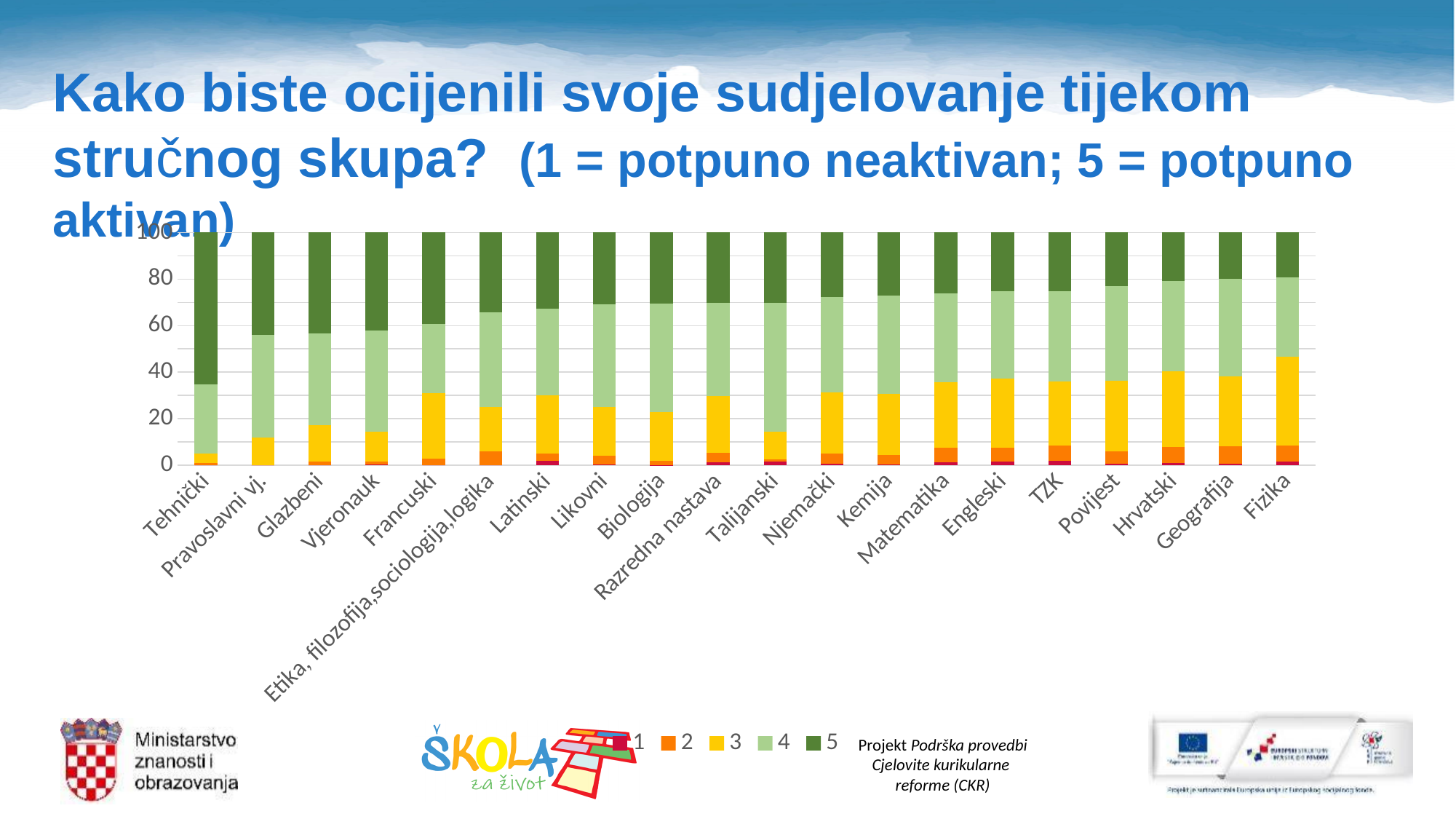

Kako biste ocijenili svoje sudjelovanje tijekom stručnog skupa?  (1 = potpuno neaktivan; 5 = potpuno aktivan)

### Chart

| Category |  |  |  |  |  |
|---|---|---|---|---|---|
| Tehnički | 0.0 | 0.9803921568627451 | 3.9215686274509802 | 29.901960784313726 | 65.19607843137256 |
| Pravoslavni vj. | 0.0 | 0.0 | 12.0 | 44.0 | 44.0 |
| Glazbeni | 0.0 | 1.574803149606299 | 15.748031496062993 | 39.37007874015748 | 43.30708661417323 |
| Vjeronauk | 0.4008016032064128 | 1.3026052104208417 | 12.725450901803606 | 43.38677354709419 | 42.18436873747495 |
| Francuski | 0.0 | 2.8169014084507045 | 28.169014084507044 | 29.577464788732392 | 39.436619718309856 |
| Etika, filozofija,sociologija,logika | 0.0 | 5.978260869565218 | 19.021739130434785 | 40.76086956521739 | 34.23913043478261 |
| Latinski | 1.7241379310344827 | 3.4482758620689653 | 25.0 | 37.06896551724138 | 32.758620689655174 |
| Likovni | 0.38022813688212925 | 3.802281368821293 | 20.912547528517113 | 44.106463878327 | 30.798479087452474 |
| Biologija | 0.16025641025641024 | 1.7628205128205128 | 20.833333333333336 | 46.794871794871796 | 30.448717948717945 |
| Razredna nastava | 1.2016718913270636 | 3.9968652037617556 | 24.47753396029258 | 40.07314524555904 | 30.250783699059564 |
| Talijanski | 1.6129032258064515 | 0.8064516129032258 | 12.096774193548388 | 55.24193548387096 | 30.241935483870968 |
| Njemački | 0.7194244604316548 | 4.316546762589928 | 26.33093525179856 | 40.86330935251799 | 27.769784172661872 |
| Kemija | 0.46728971962616817 | 3.9719626168224296 | 26.168224299065418 | 42.28971962616823 | 27.102803738317753 |
| Matematika | 1.3333333333333335 | 6.2857142857142865 | 27.904761904761905 | 38.38095238095238 | 26.095238095238095 |
| Engleski | 1.4285714285714286 | 6.233766233766234 | 29.740259740259738 | 37.4025974025974 | 25.19480519480519 |
| TZK | 1.8072289156626504 | 6.626506024096386 | 27.710843373493976 | 38.75502008032129 | 25.100401606425706 |
| Povijest | 0.6525285481239804 | 5.383360522022838 | 30.179445350734095 | 40.78303425774878 | 23.00163132137031 |
| Hrvatski | 0.870253164556962 | 7.041139240506329 | 32.436708860759495 | 38.924050632911396 | 20.72784810126582 |
| Geografija | 0.7614213197969544 | 7.3604060913705585 | 30.20304568527919 | 41.878172588832484 | 19.796954314720814 |
| Fizika | 1.7064846416382253 | 6.825938566552901 | 38.225255972696246 | 34.129692832764505 | 19.112627986348123 |